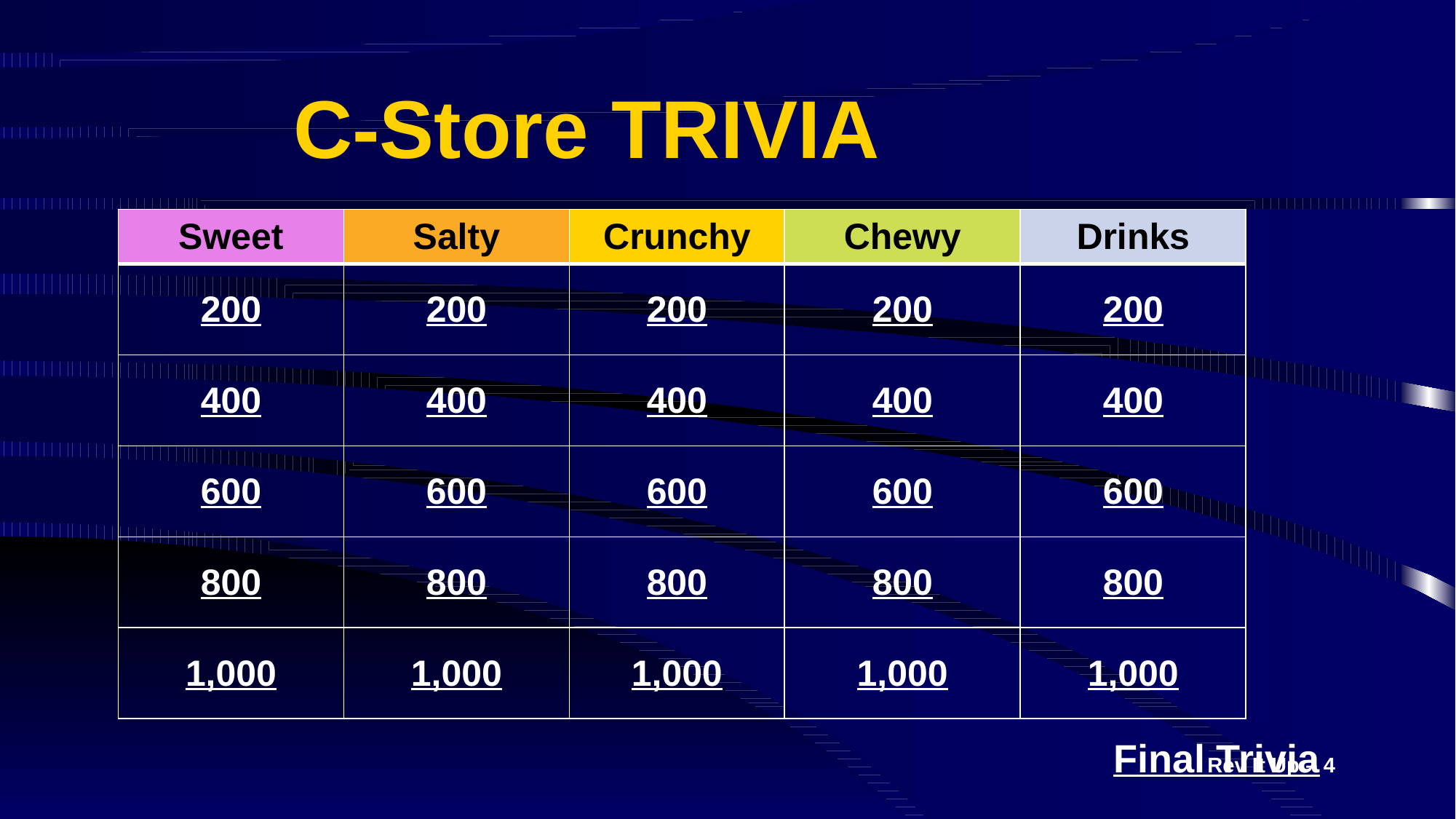

# C-Store TRIVIA
| Sweet | Salty | Crunchy | Chewy | Drinks |
| --- | --- | --- | --- | --- |
| 200 | 200 | 200 | 200 | 200 |
| 400 | 400 | 400 | 400 | 400 |
| 600 | 600 | 600 | 600 | 600 |
| 800 | 800 | 800 | 800 | 800 |
| 1,000 | 1,000 | 1,000 | 1,000 | 1,000 |
Final Trivia
Rev It Up – 4